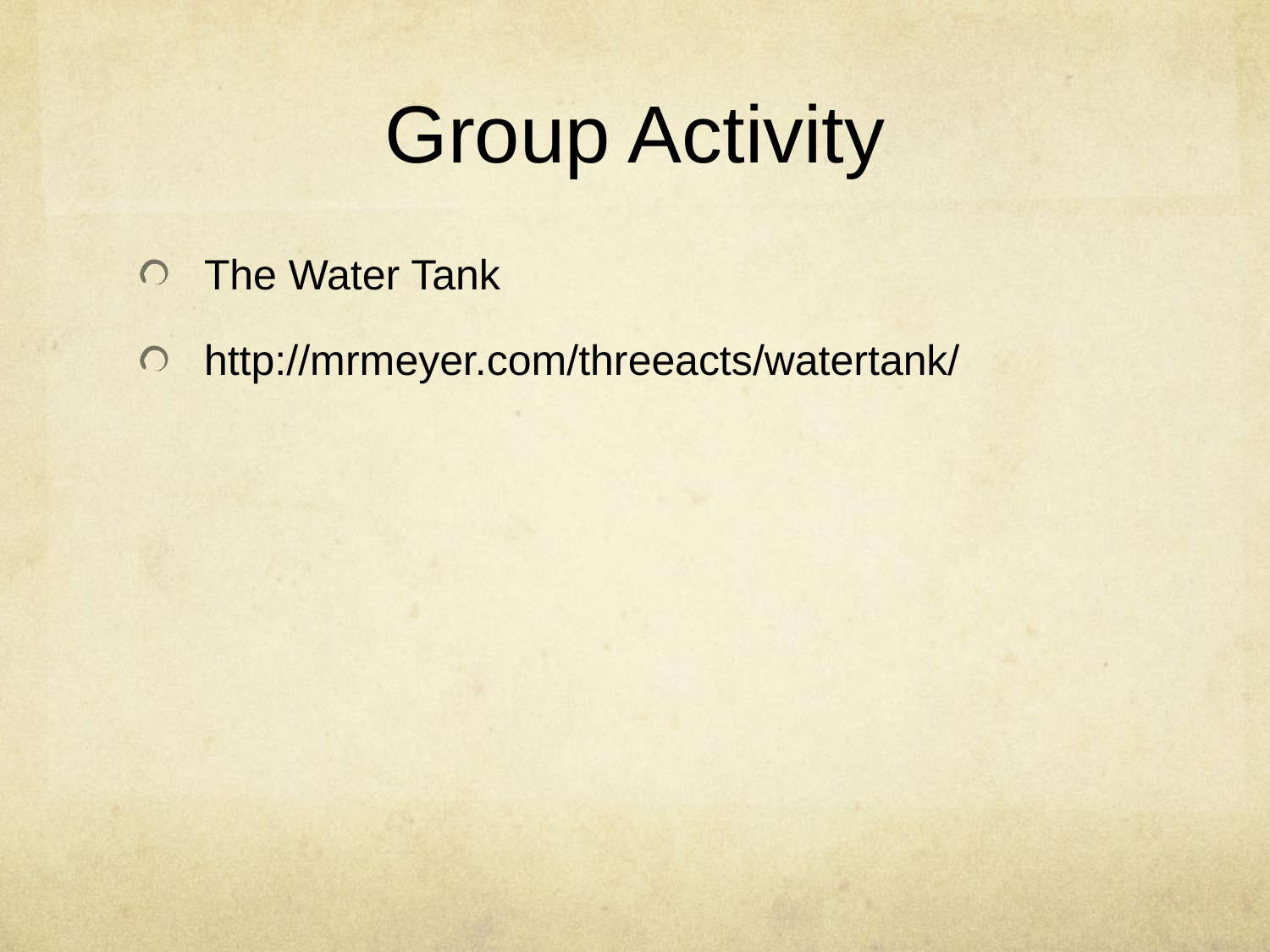

# Group Activity
The Water Tank
http://mrmeyer.com/threeacts/watertank/